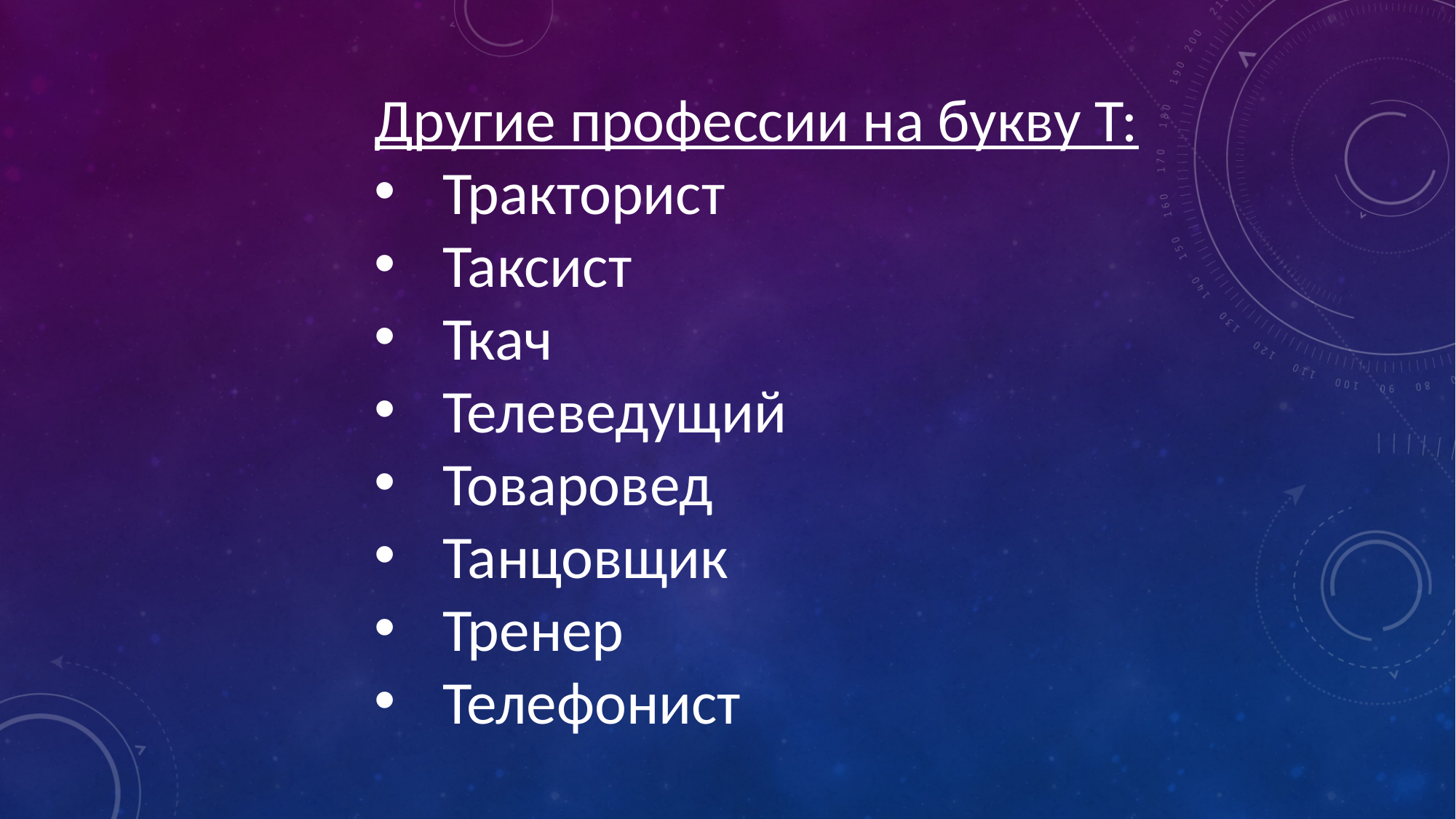

Другие профессии на букву Т:
Тракторист
Таксист
Ткач
Телеведущий
Товаровед
Танцовщик
Тренер
Телефонист